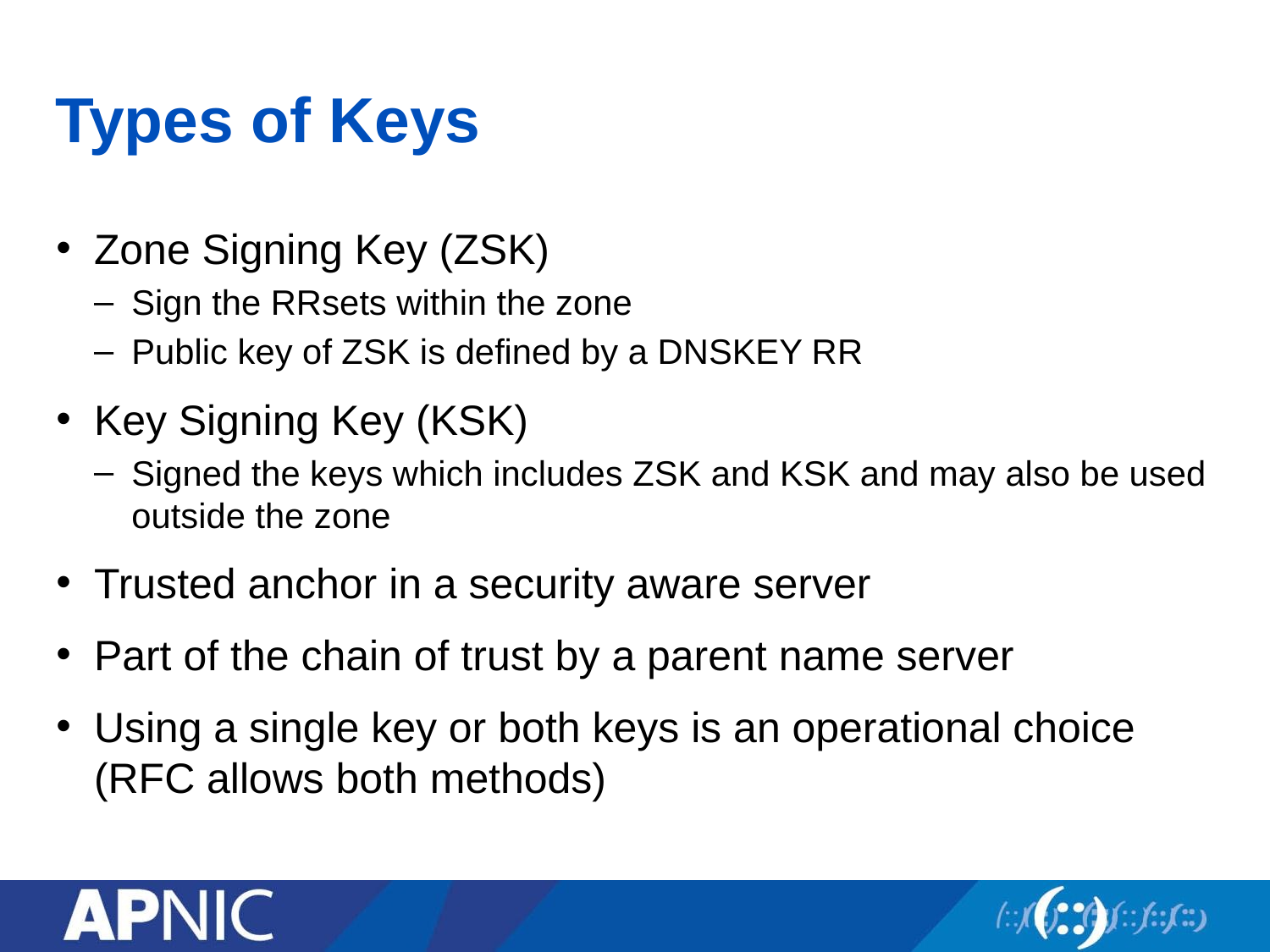

# Types of Keys
Zone Signing Key (ZSK)
Sign the RRsets within the zone
Public key of ZSK is defined by a DNSKEY RR
Key Signing Key (KSK)
Signed the keys which includes ZSK and KSK and may also be used outside the zone
Trusted anchor in a security aware server
Part of the chain of trust by a parent name server
Using a single key or both keys is an operational choice (RFC allows both methods)